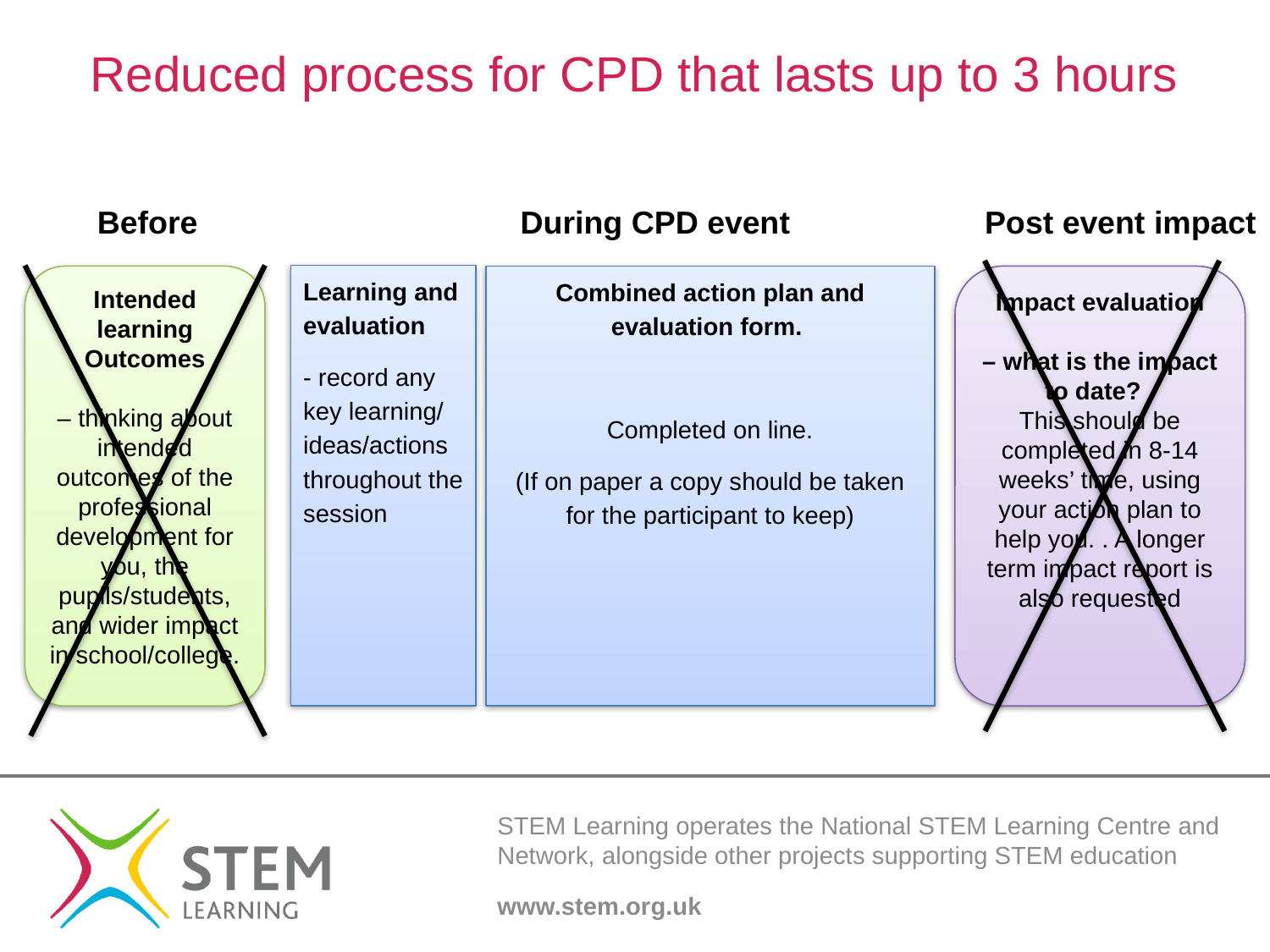

Reduced process for CPD that lasts up to 3 hours
Before
During CPD event
Post event impact
Learning and evaluation
- record any key learning/ ideas/actions throughout the session

Intended learning Outcomes

– thinking about intended outcomes of the professional development for you, the pupils/students, and wider impact in school/college.

Combined action plan and evaluation form.

Completed on line.
(If on paper a copy should be taken for the participant to keep)

Impact evaluation

– what is the impact to date?
This should be completed in 8-14 weeks’ time, using your action plan to help you. . A longer term impact report is also requested